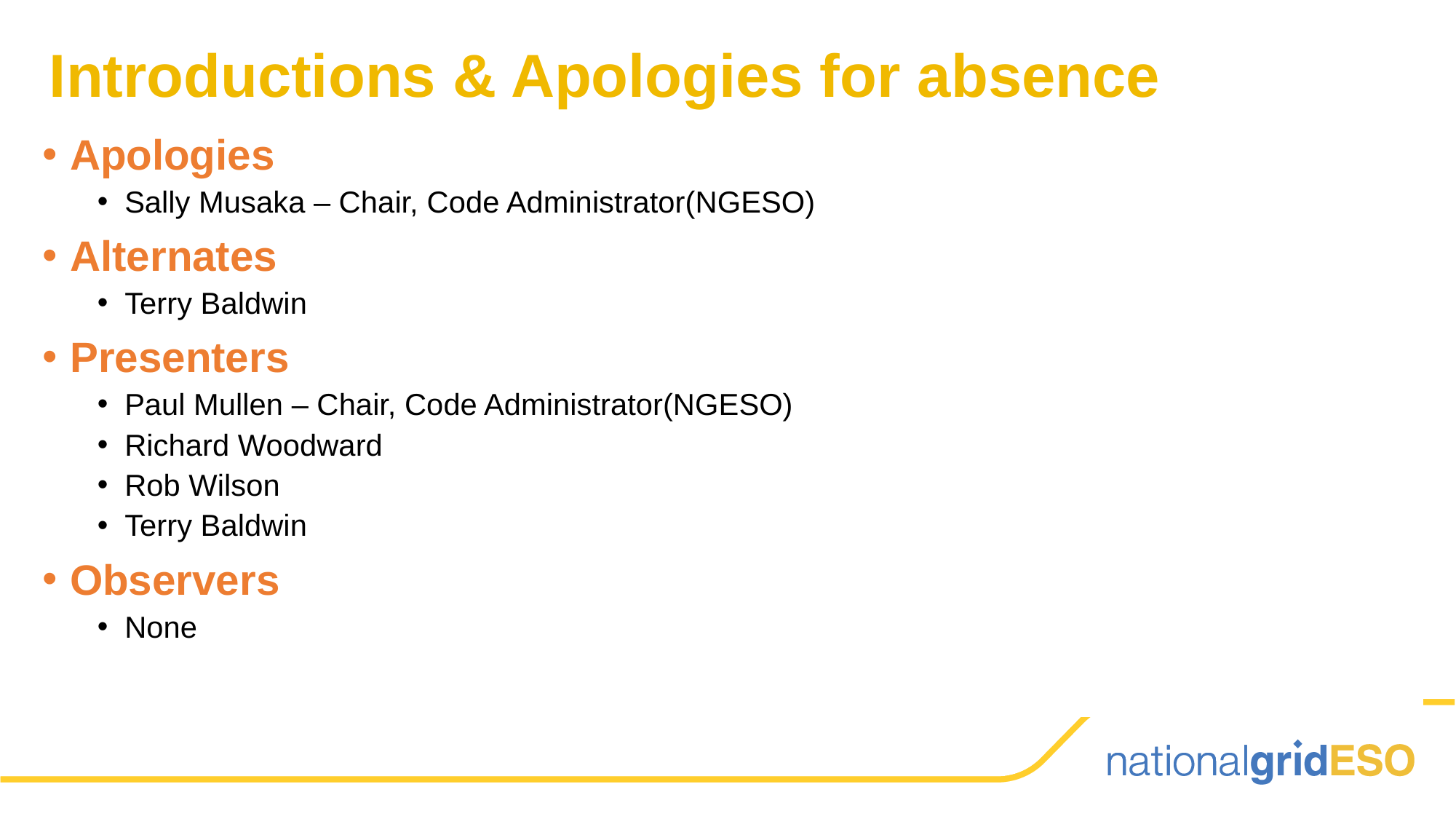

Introductions & Apologies for absence
Apologies
Sally Musaka – Chair, Code Administrator(NGESO)
Alternates
Terry Baldwin
Presenters
Paul Mullen – Chair, Code Administrator(NGESO)
Richard Woodward
Rob Wilson
Terry Baldwin
Observers
None